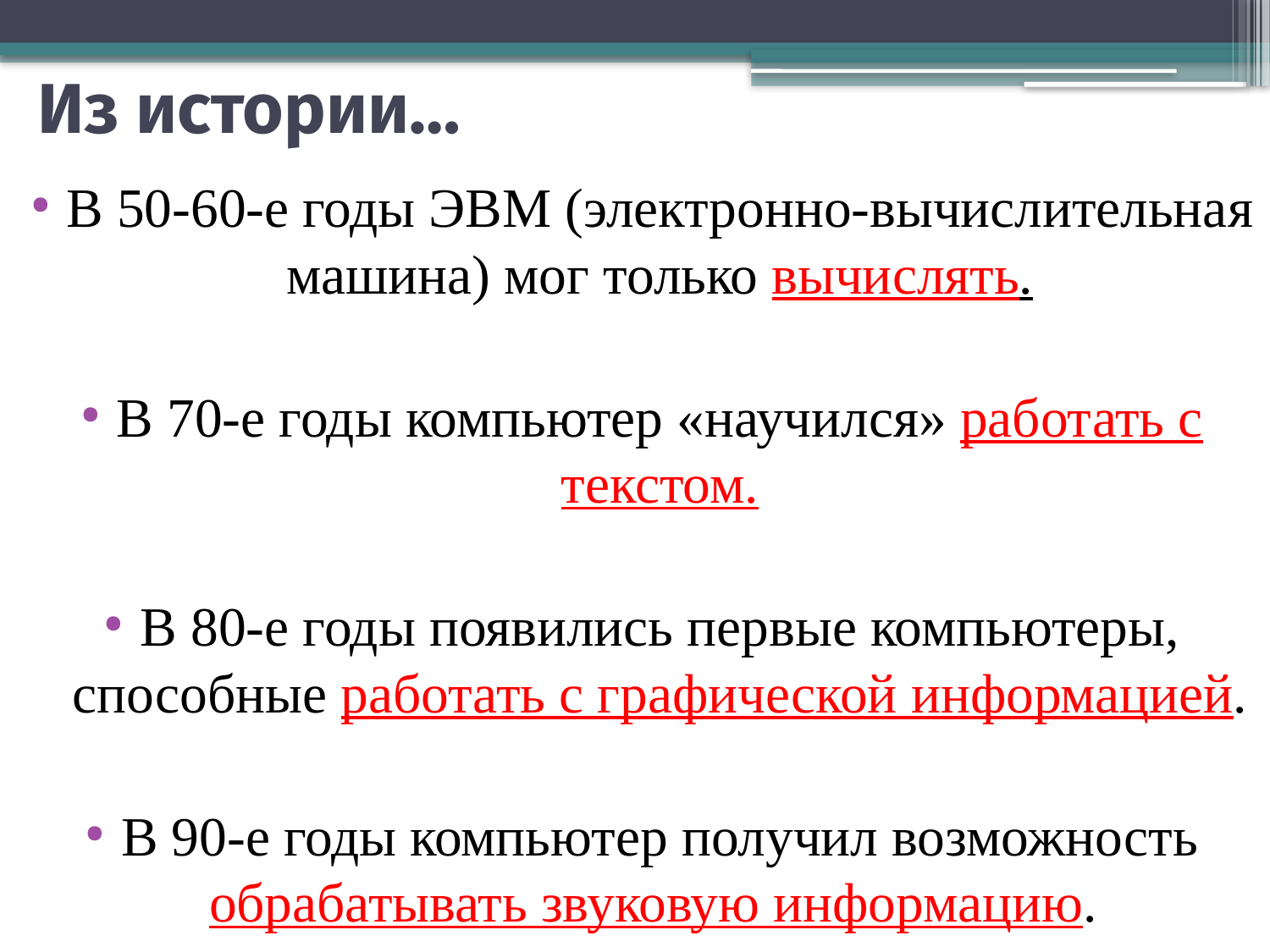

# Из истории…
В 50-60-е годы ЭВМ (электронно-вычислительная машина) мог только вычислять.

В 70-е годы компьютер «научился» работать с текстом.

В 80-е годы появились первые компьютеры, способные работать с графической информацией.

В 90-е годы компьютер получил возможность обрабатывать звуковую информацию.